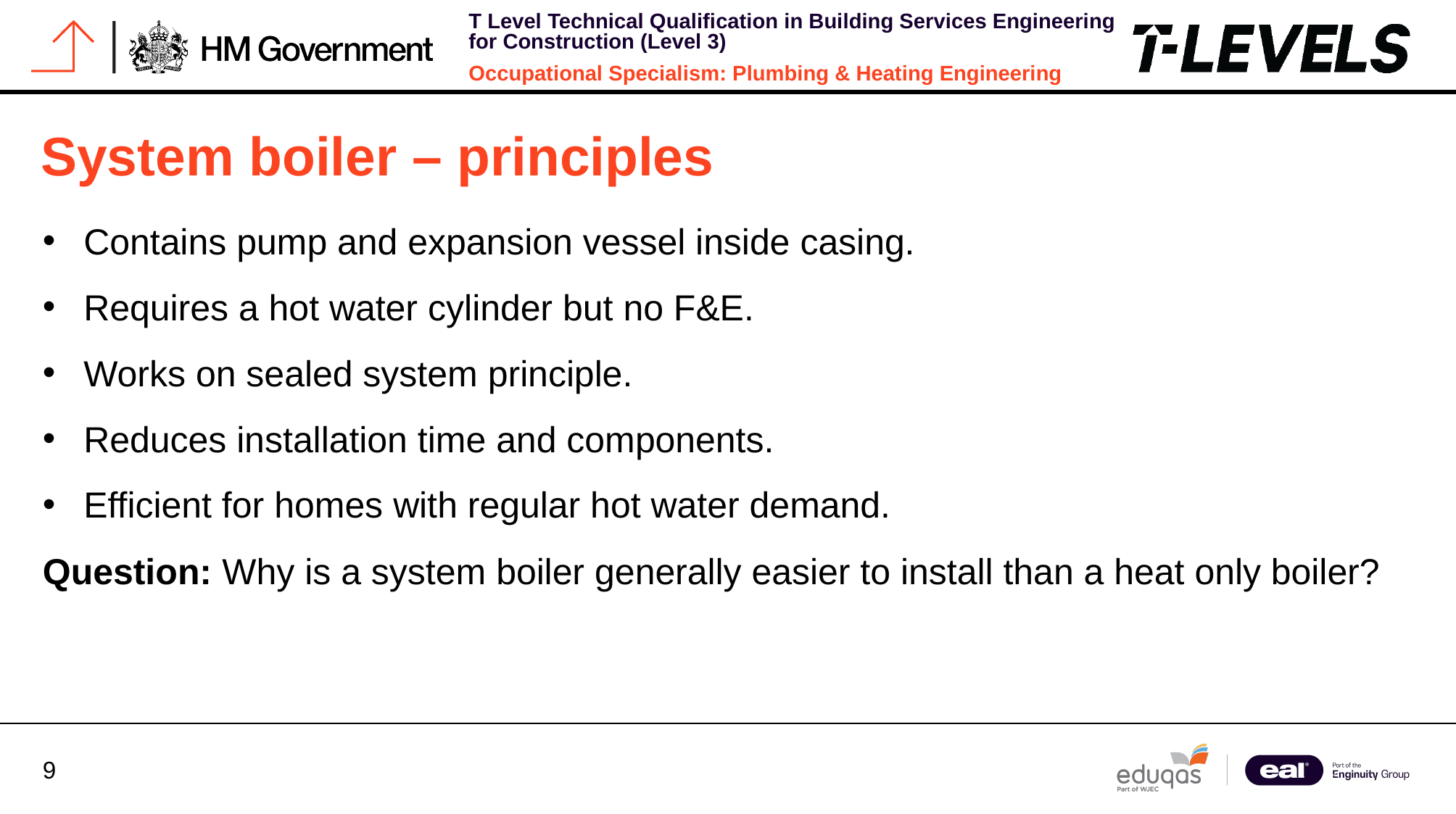

# System boiler – principles
Contains pump and expansion vessel inside casing.
Requires a hot water cylinder but no F&E.
Works on sealed system principle.
Reduces installation time and components.
Efficient for homes with regular hot water demand.
Question: Why is a system boiler generally easier to install than a heat only boiler?